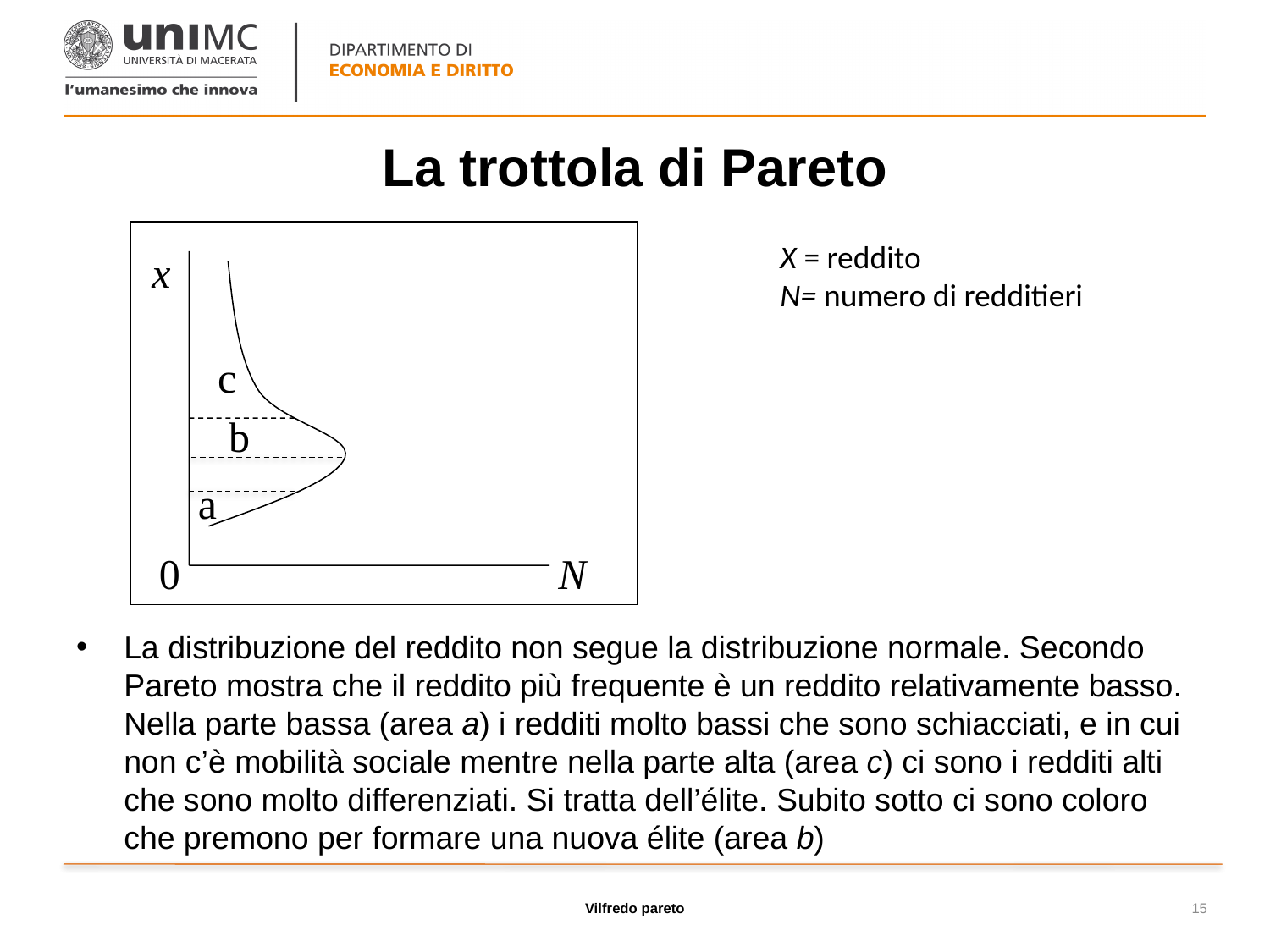

# La trottola di Pareto

x

c
b

a
0
N

X = reddito
N= numero di redditieri
La distribuzione del reddito non segue la distribuzione normale. Secondo Pareto mostra che il reddito più frequente è un reddito relativamente basso. Nella parte bassa (area a) i redditi molto bassi che sono schiacciati, e in cui non c’è mobilità sociale mentre nella parte alta (area c) ci sono i redditi alti che sono molto differenziati. Si tratta dell’élite. Subito sotto ci sono coloro che premono per formare una nuova élite (area b)
Vilfredo pareto
15